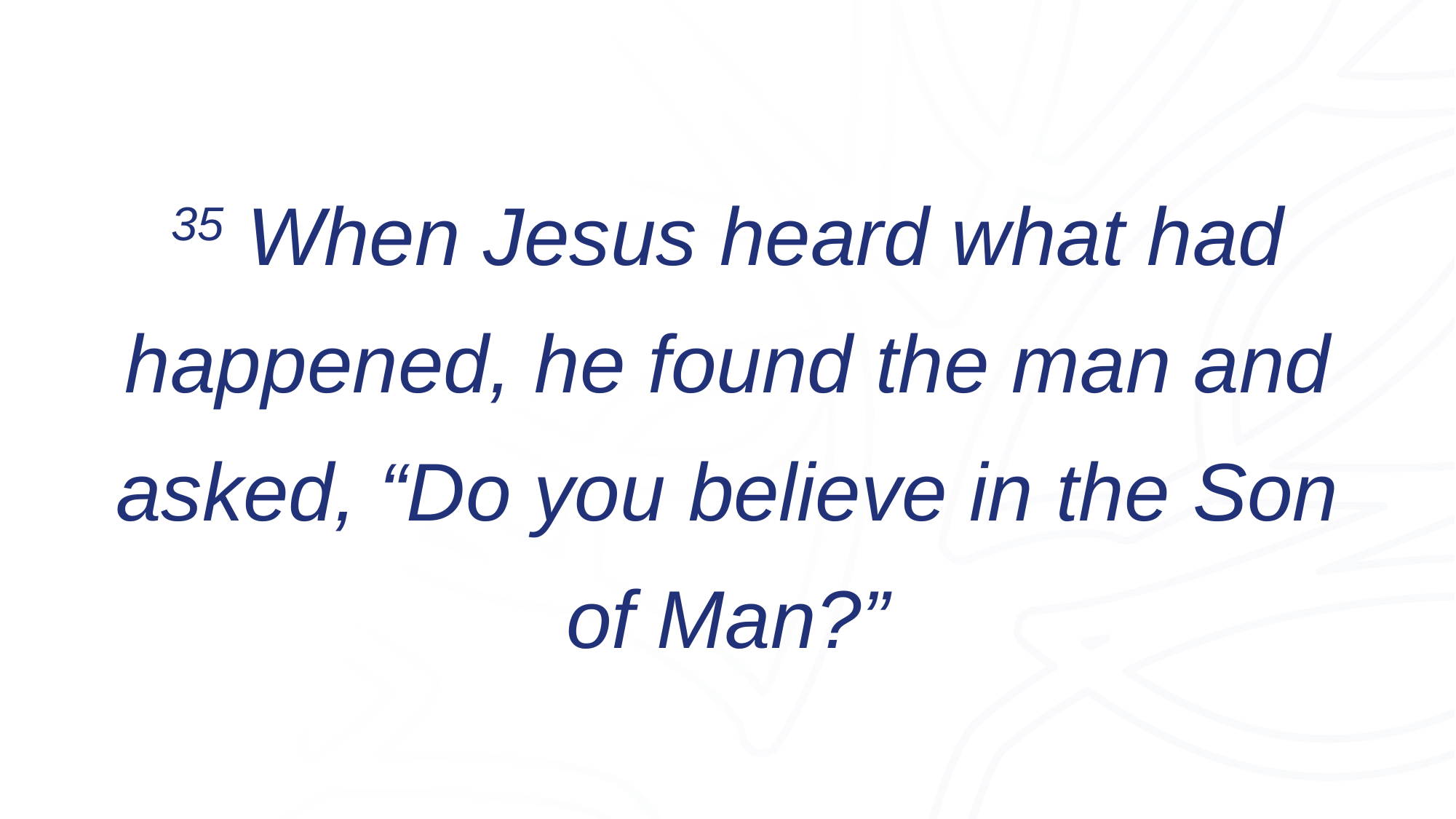

35 When Jesus heard what had happened, he found the man and asked, “Do you believe in the Son of Man?”